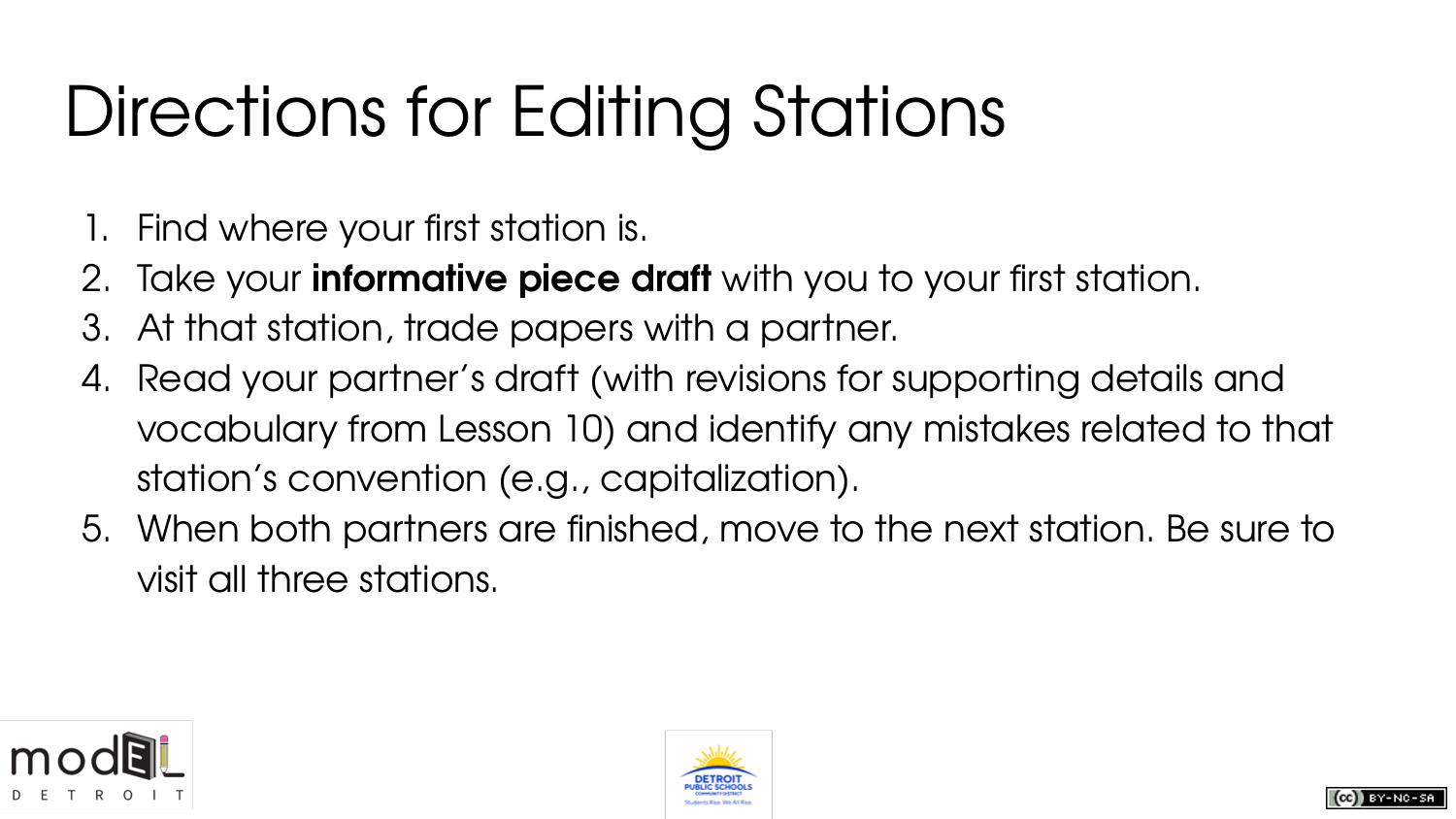

# Directions for Editing Stations
Find where your first station is.
Take your informative piece draft with you to your first station.
At that station, trade papers with a partner.
Read your partner’s draft (with revisions for supporting details and vocabulary from Lesson 10) and identify any mistakes related to that station’s convention (e.g., capitalization).
When both partners are finished, move to the next station. Be sure to visit all three stations.